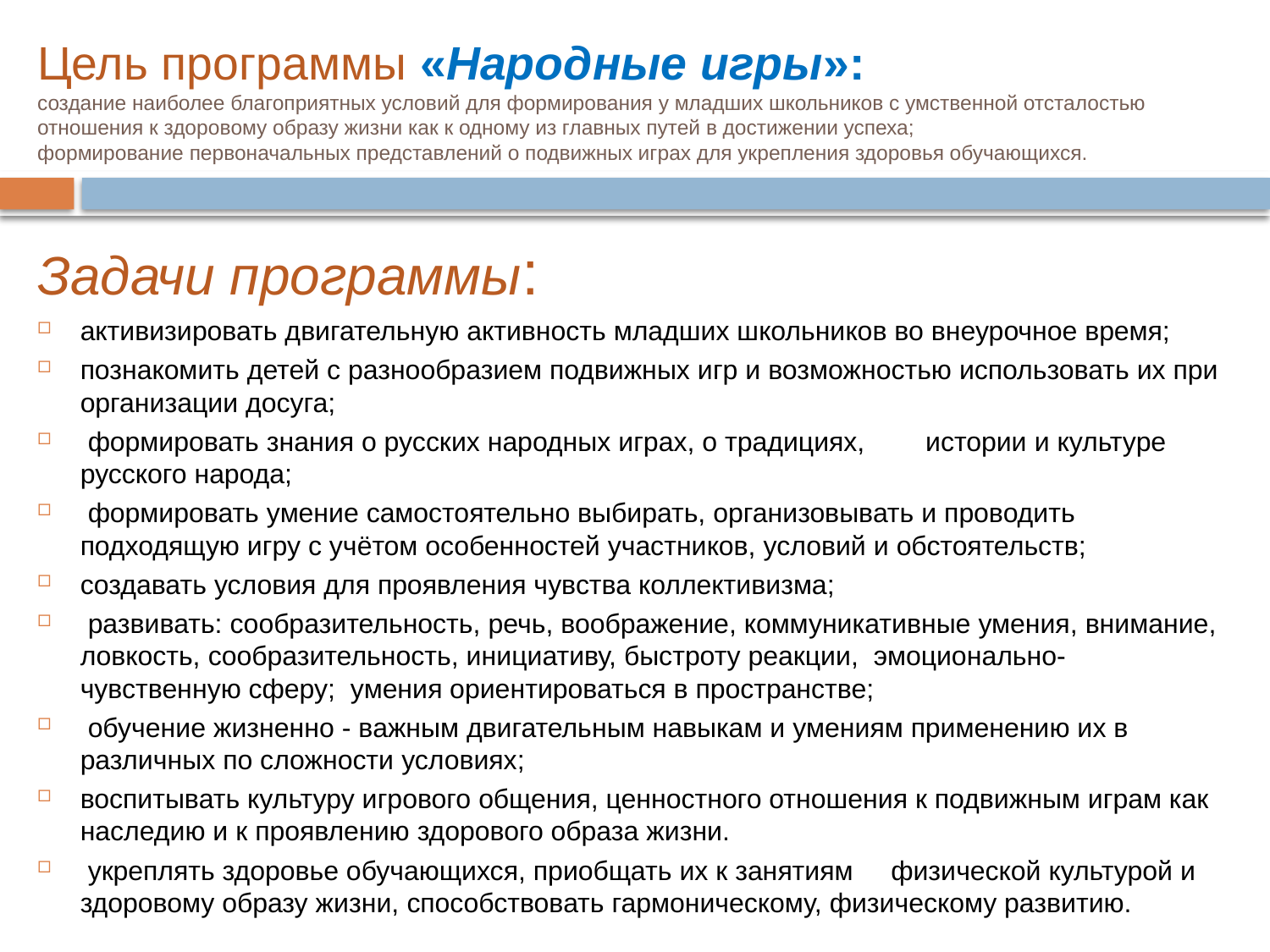

# Цель программы «Народные игры»: создание наиболее благоприятных условий для формирования у младших школьников с умственной отсталостью  отношения к здоровому образу жизни как к одному из главных путей в достижении успеха; формирование первоначальных представлений о подвижных играх для укрепления здоровья обучающихся.
Задачи программы:
активизировать двигательную активность младших школьников во внеурочное время;
познакомить детей с разнообразием подвижных игр и возможностью использовать их при организации досуга;
 формировать знания о русских народных играх, о традициях,        истории и культуре     русского народа;
 формировать умение самостоятельно выбирать, организовывать и проводить подходящую игру с учётом особенностей участников, условий и обстоятельств;
создавать условия для проявления чувства коллективизма;
 развивать: сообразительность, речь, воображение, коммуникативные умения, внимание, ловкость, сообразительность, инициативу, быстроту реакции,  эмоционально-чувственную сферу;  умения ориентироваться в пространстве;
 обучение жизненно - важным двигательным навыкам и умениям применению их в различных по сложности условиях;
воспитывать культуру игрового общения, ценностного отношения к подвижным играм как наследию и к проявлению здорового образа жизни.
 укреплять здоровье обучающихся, приобщать их к занятиям     физической культурой и здоровому образу жизни, способствовать гармоническому, физическому развитию.